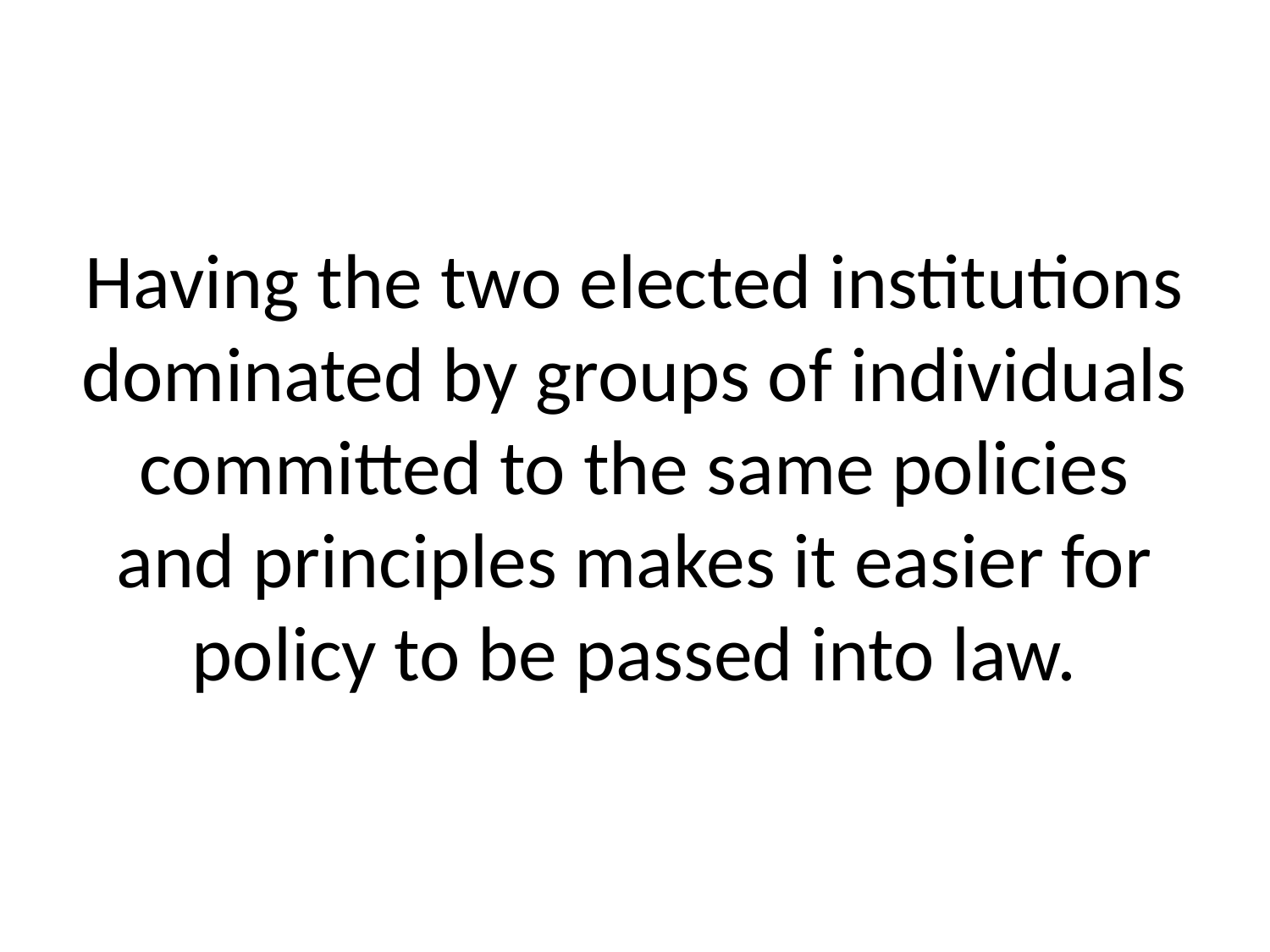

# Having the two elected institutions dominated by groups of individuals committed to the same policies and principles makes it easier for policy to be passed into law.